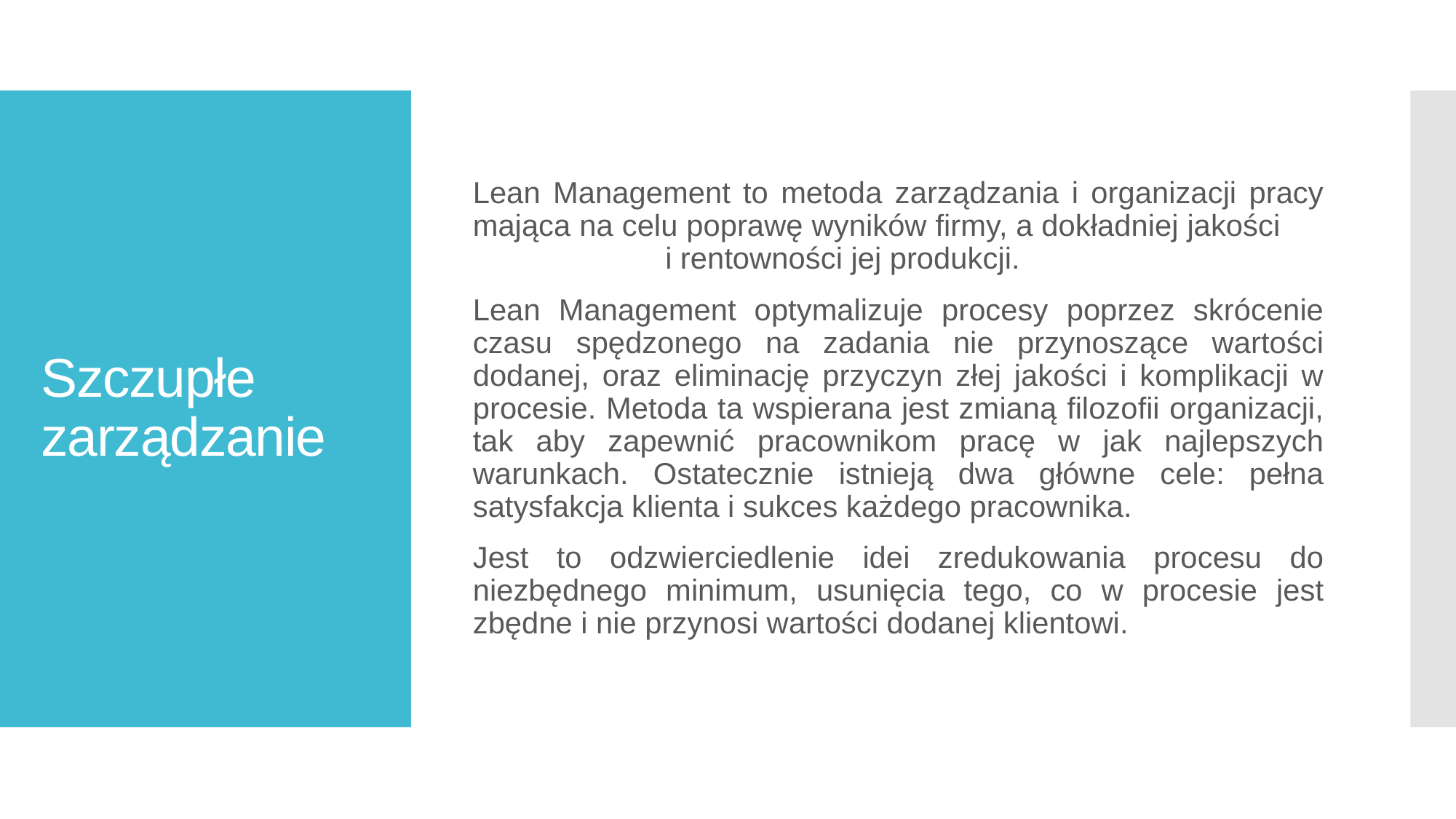

Lean Management to metoda zarządzania i organizacji pracy mająca na celu poprawę wyników firmy, a dokładniej jakości                             i rentowności jej produkcji.
Lean Management optymalizuje procesy poprzez skrócenie czasu spędzonego na zadania nie przynoszące wartości dodanej, oraz eliminację przyczyn złej jakości i komplikacji w procesie. Metoda ta wspierana jest zmianą filozofii organizacji, tak aby zapewnić pracownikom pracę w jak najlepszych warunkach. Ostatecznie istnieją dwa główne cele: pełna satysfakcja klienta i sukces każdego pracownika.
Jest to odzwierciedlenie idei zredukowania procesu do niezbędnego minimum, usunięcia tego, co w procesie jest zbędne i nie przynosi wartości dodanej klientowi.
# Szczupłe zarządzanie